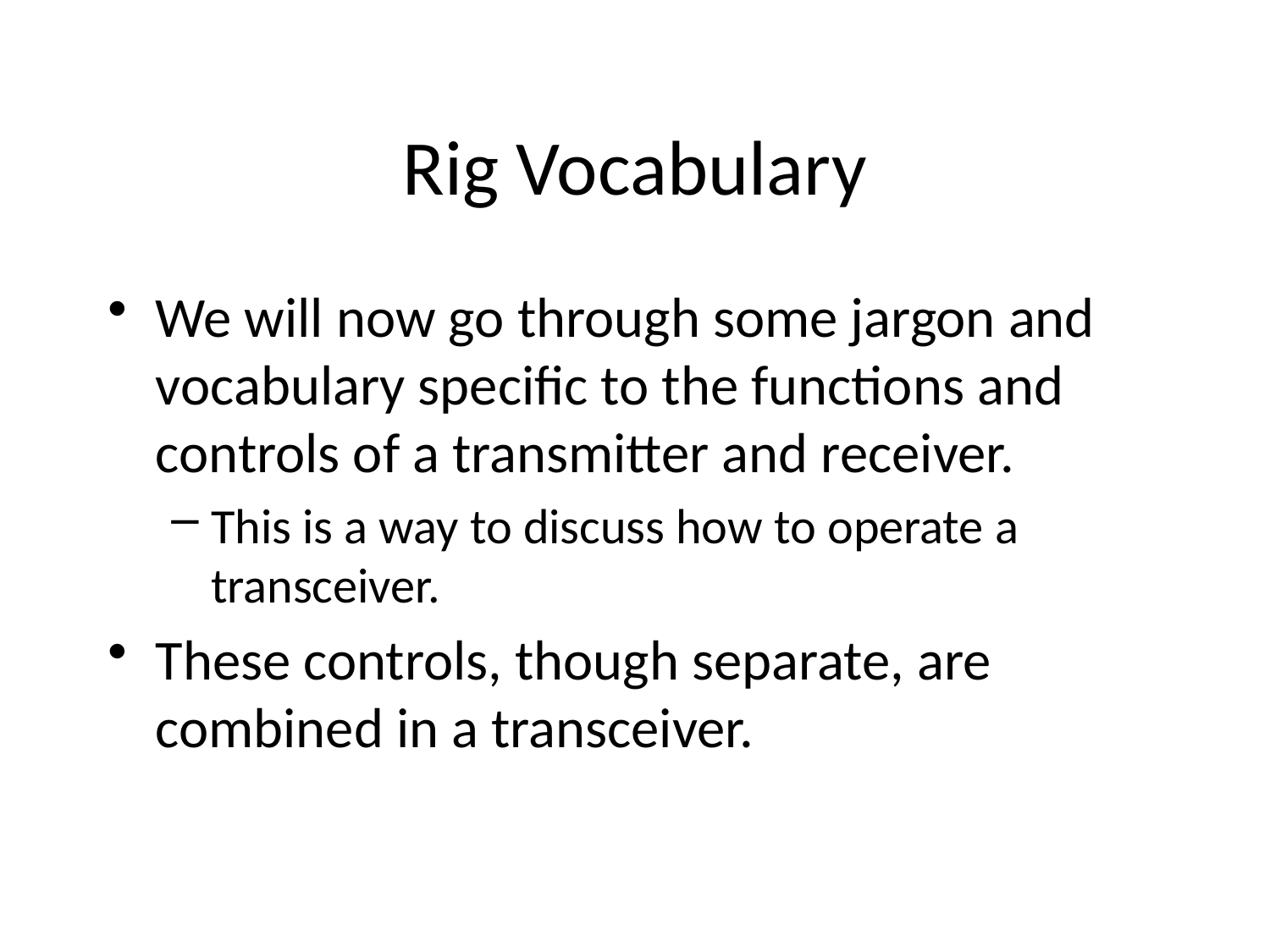

Rig Vocabulary
We will now go through some jargon and vocabulary specific to the functions and controls of a transmitter and receiver.
This is a way to discuss how to operate a transceiver.
These controls, though separate, are combined in a transceiver.